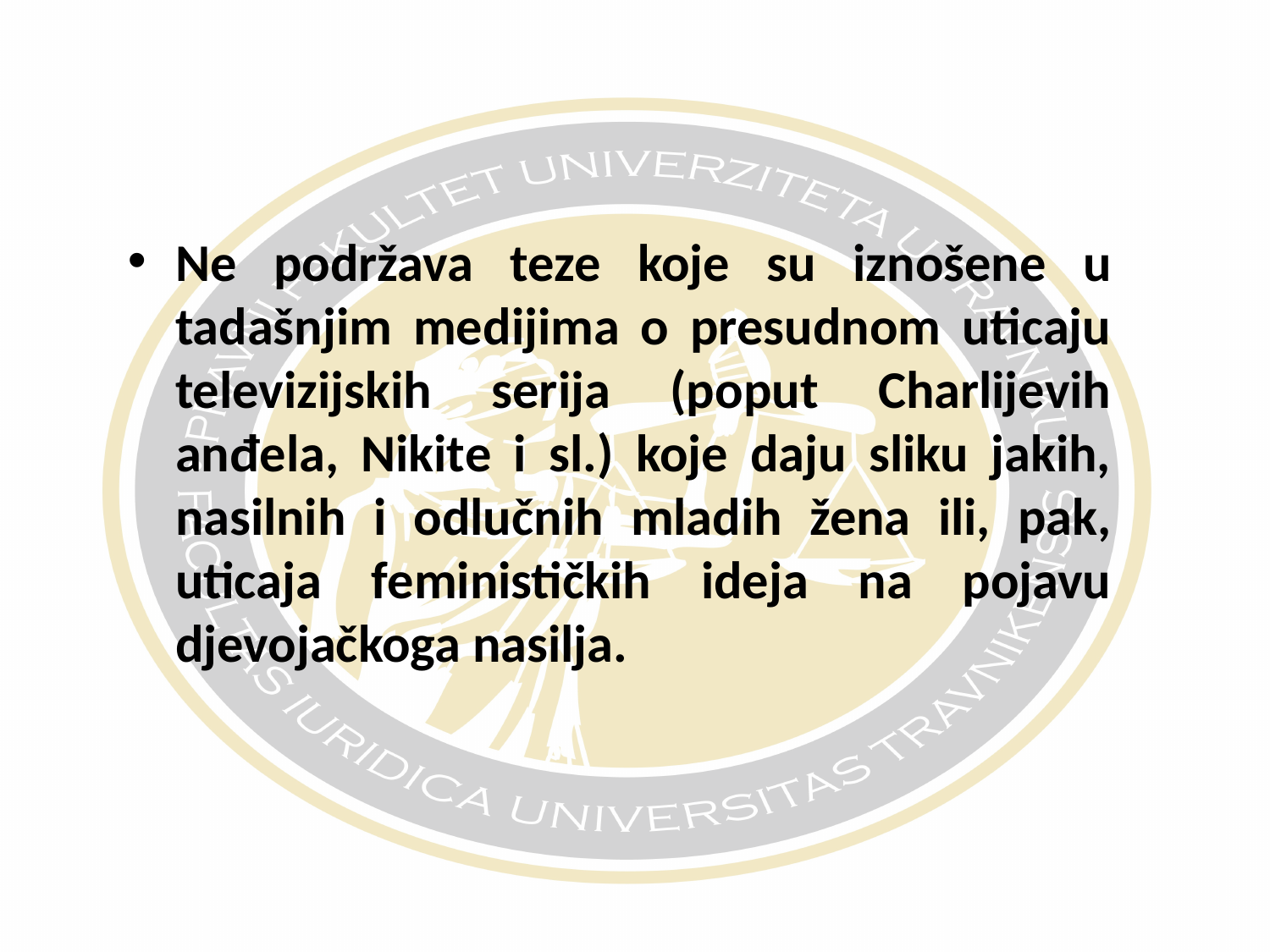

#
Ne podržava teze koje su iznošene u tadašnjim medijima o presudnom uticaju televizijskih serija (poput Charlijevih anđela, Nikite i sl.) koje daju sliku jakih, nasilnih i odlučnih mladih žena ili, pak, uticaja feminističkih ideja na pojavu djevojačkoga nasilja.